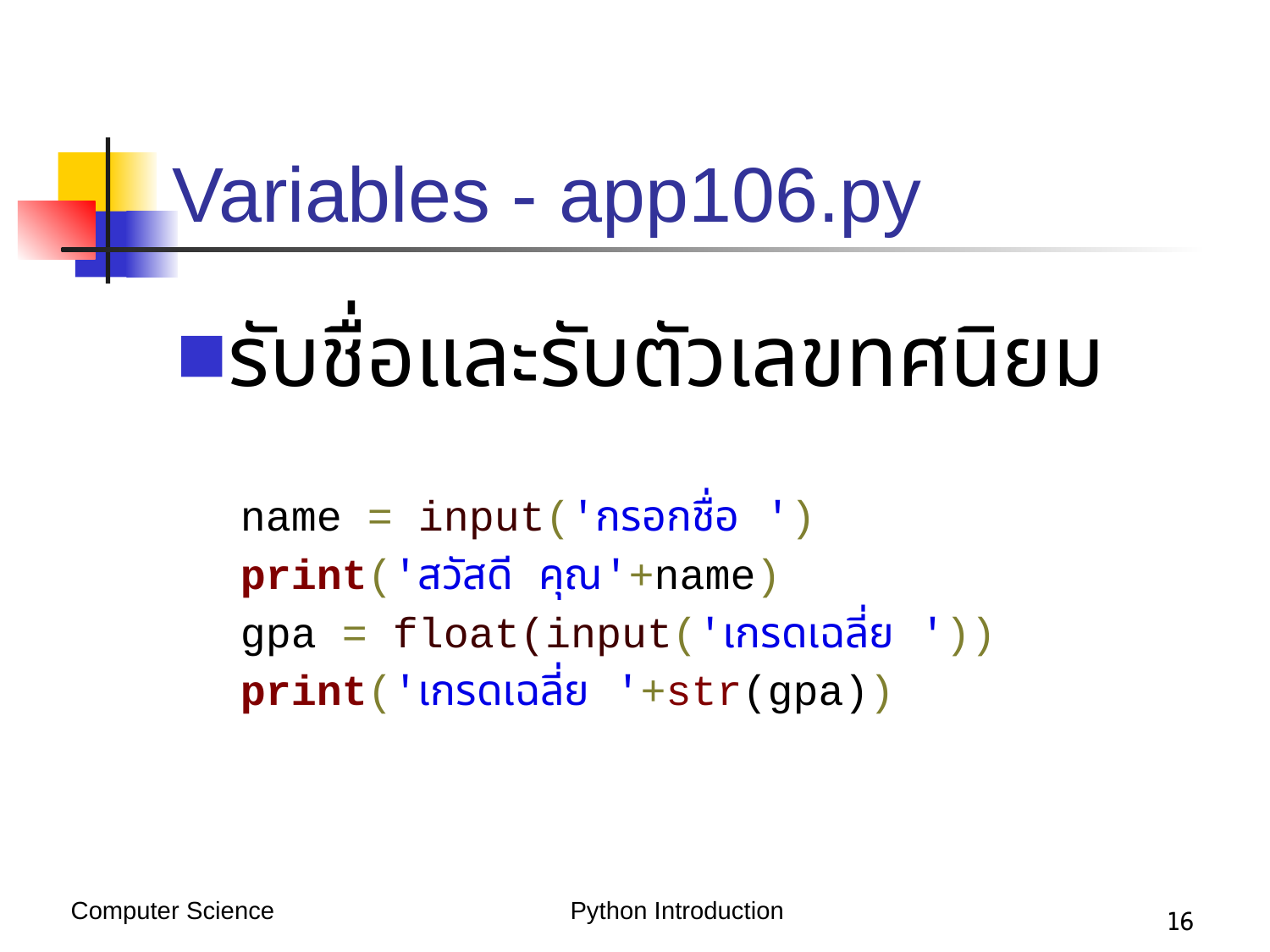

# Variables - app106.py
รับชื่อและรับตัวเลขทศนิยม

name = input('กรอกชื่อ ')
print('สวัสดี คุณ'+name)
gpa = float(input('เกรดเฉลี่ย '))
print('เกรดเฉลี่ย '+str(gpa))

16